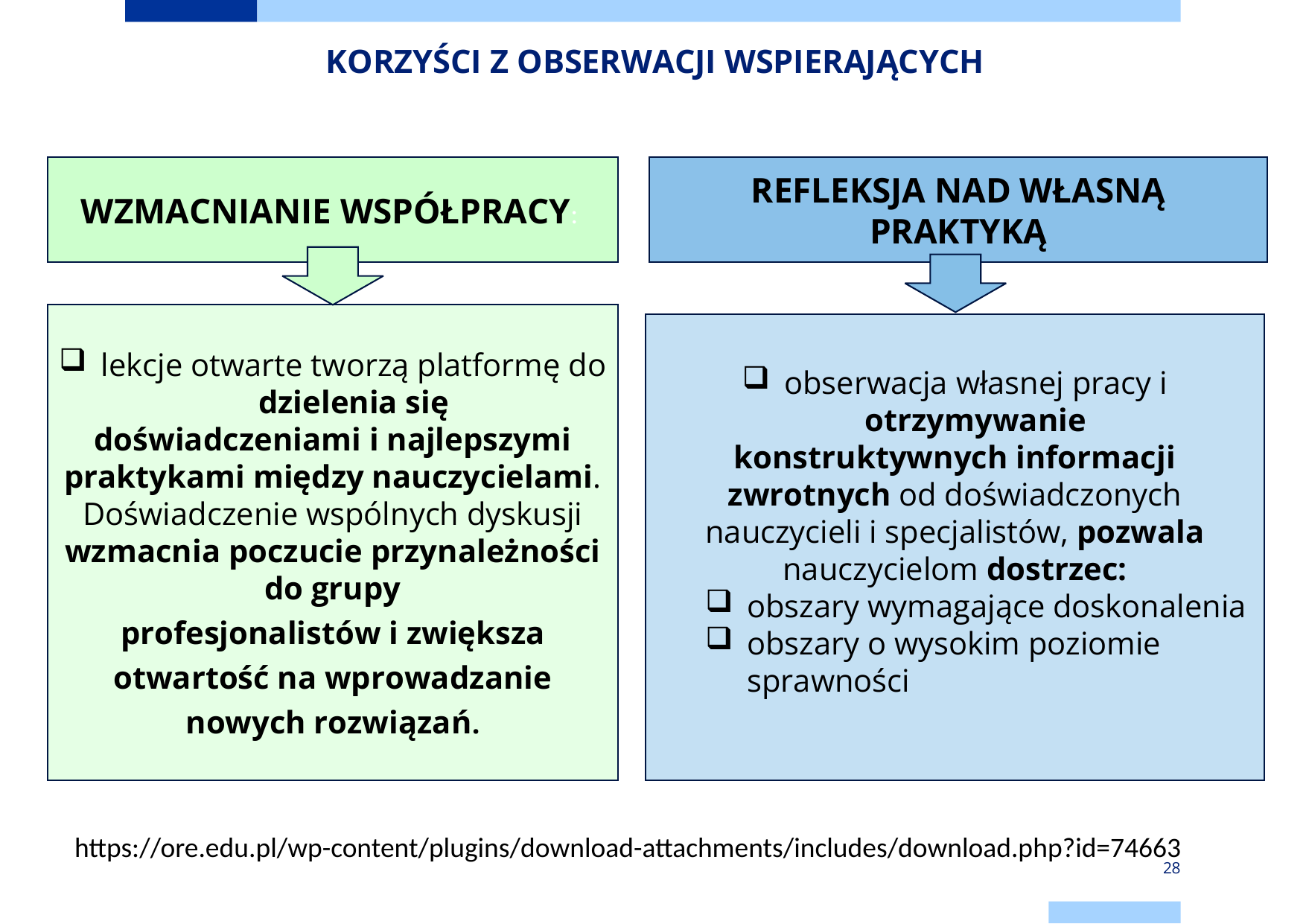

# KORZYŚCI Z OBSERWACJI WSPIERAJĄCYCH
WZMACNIANIE WSPÓŁPRACY:

lekcje otwarte tworzą platformę do dzielenia się
doświadczeniami i najlepszymi praktykami między nauczycielami. Doświadczenie wspólnych dyskusji wzmacnia poczucie przynależności do grupy
profesjonalistów i zwiększa otwartość na wprowadzanie nowych rozwiązań.

REFLEKSJA NAD WŁASNĄ PRAKTYKĄ

obserwacja własnej pracy i otrzymywanie
konstruktywnych informacji zwrotnych od doświadczonych nauczycieli i specjalistów, pozwala nauczycielom dostrzec:
obszary wymagające doskonalenia
obszary o wysokim poziomie sprawności

https://ore.edu.pl/wp-content/plugins/download-attachments/includes/download.php?id=74663
28